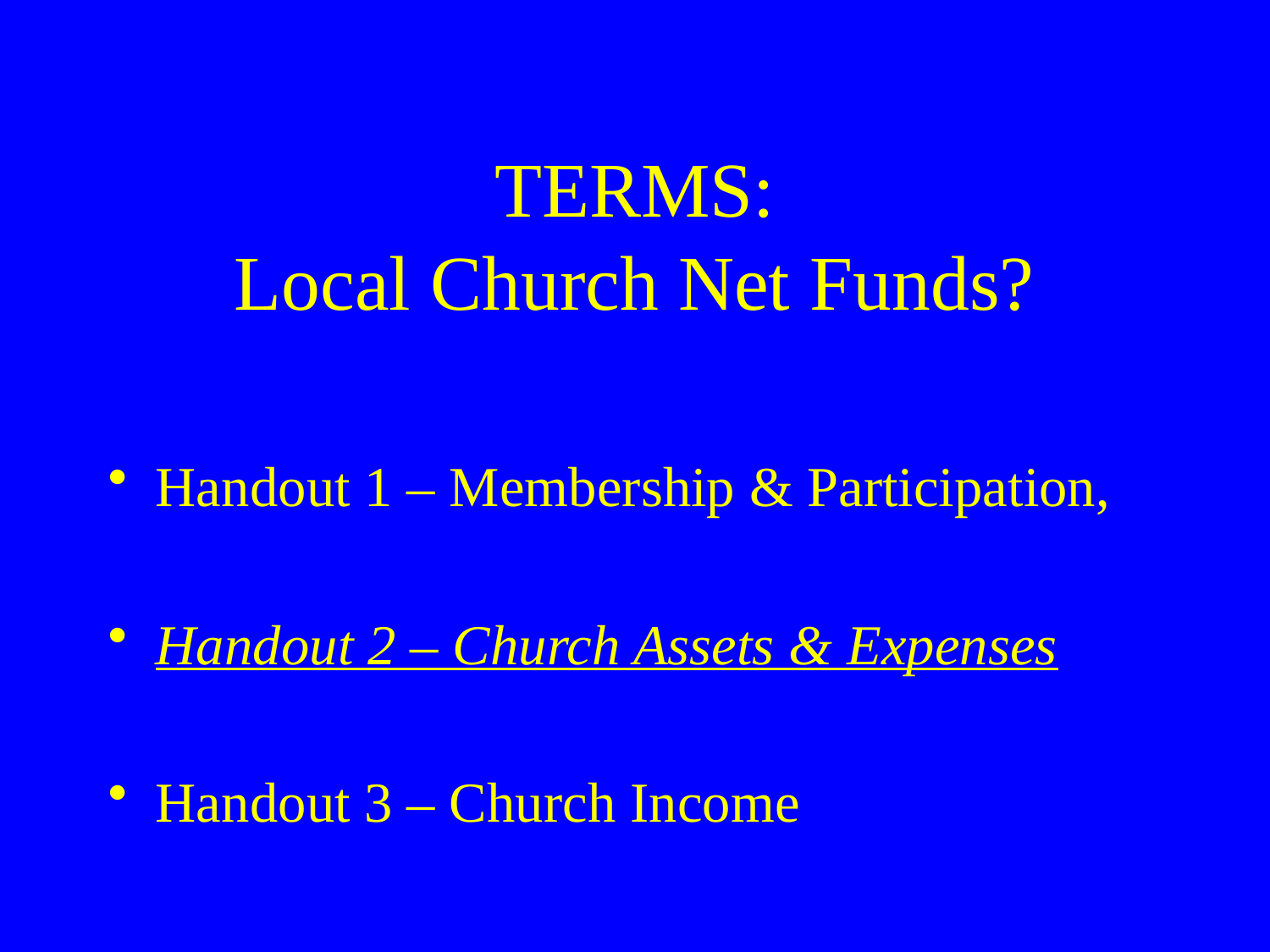

# TERMS: Local Church Net Funds?

Handout 1 – Membership & Participation,

Handout 2 – Church Assets & Expenses

Handout 3 – Church Income